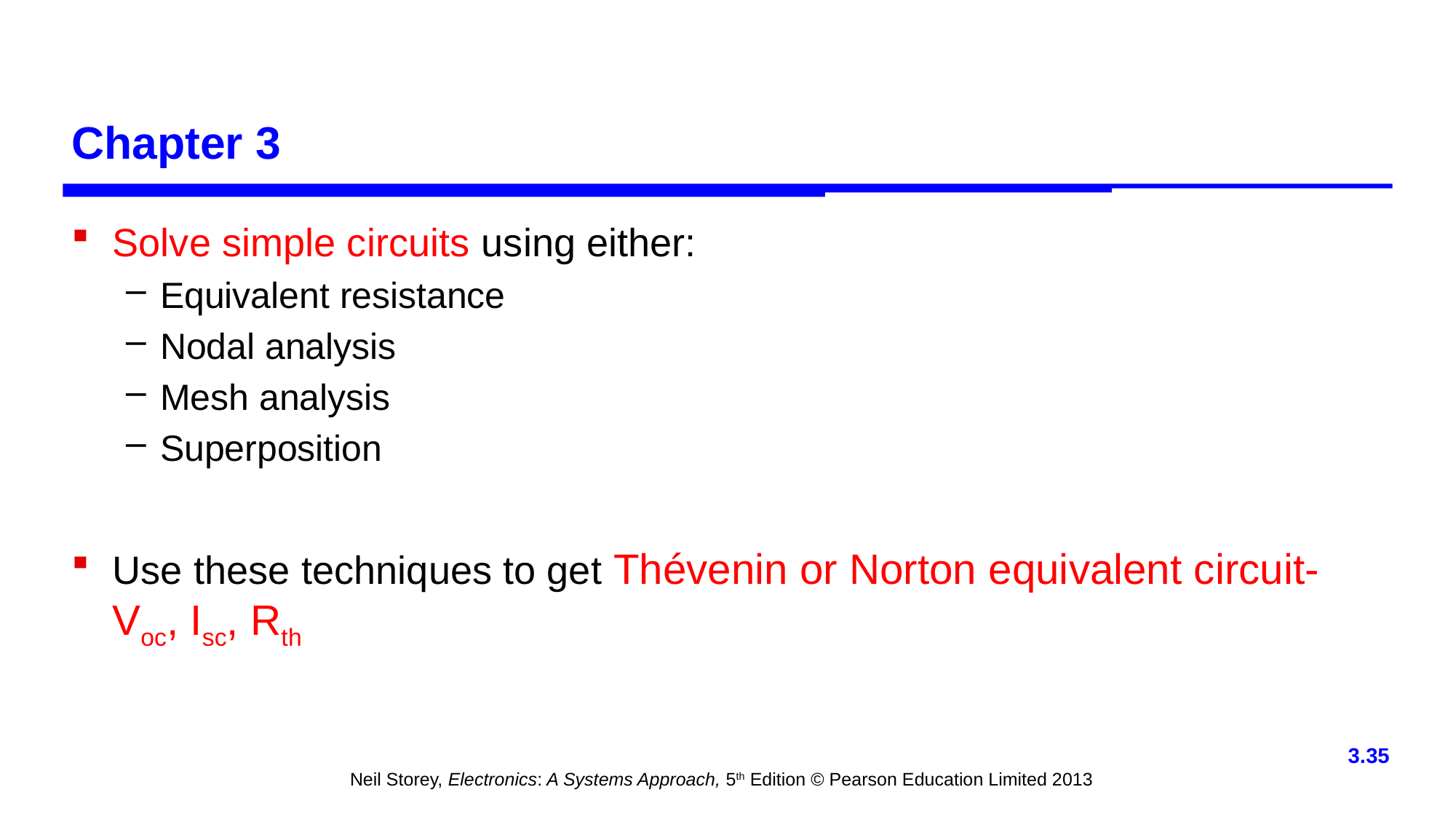

# Chapter 3
Solve simple circuits using either:
Equivalent resistance
Nodal analysis
Mesh analysis
Superposition

Use these techniques to get Thévenin or Norton equivalent circuit-Voc, Isc, Rth